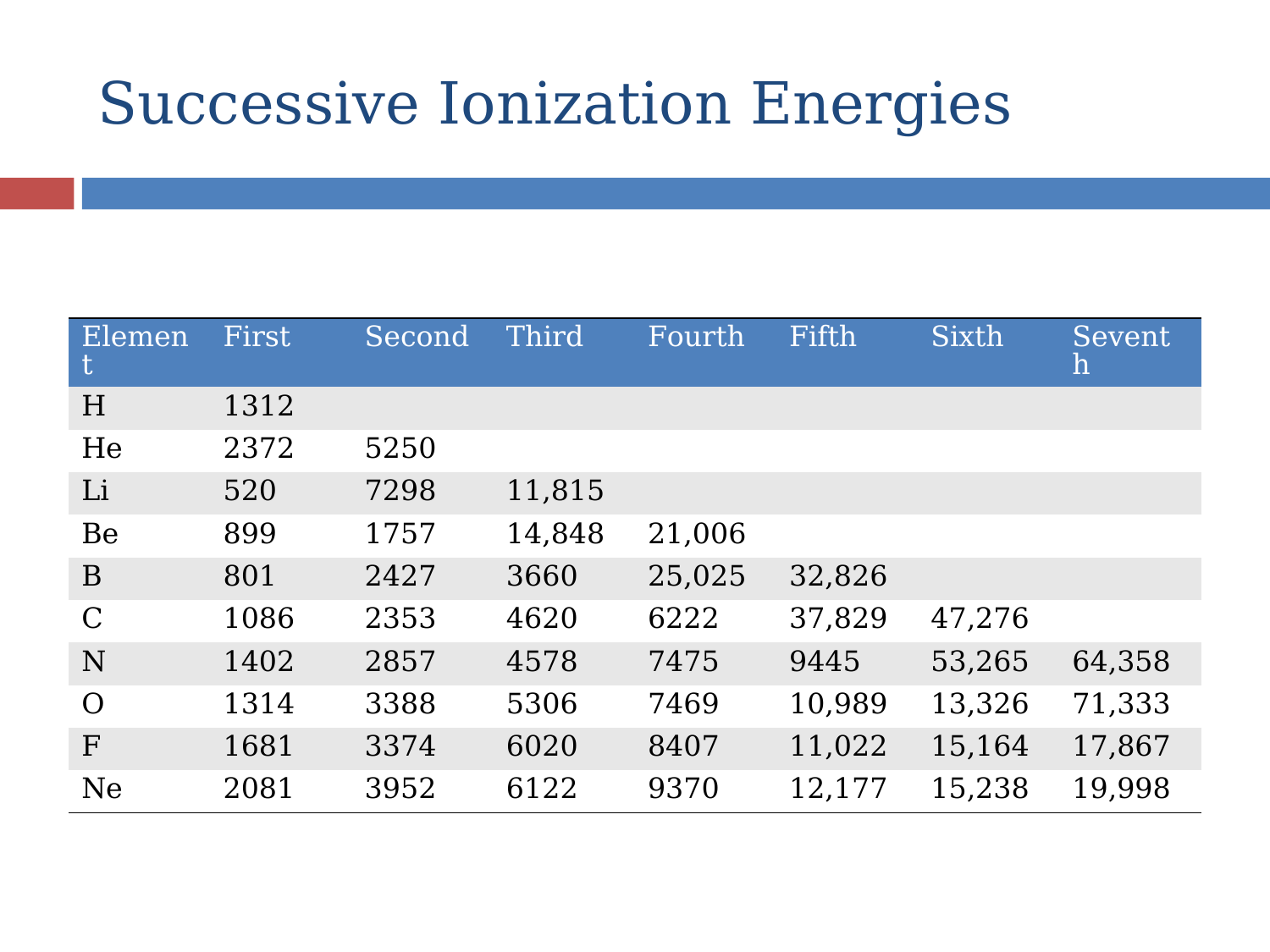

# Successive Ionization Energies
| Element | First | Second | Third | Fourth | Fifth | Sixth | Seventh |
| --- | --- | --- | --- | --- | --- | --- | --- |
| H | 1312 |  |  |  |  |  |  |
| He | 2372 | 5250 |  |  |  |  |  |
| Li | 520 | 7298 | 11,815 |  |  |  |  |
| Be | 899 | 1757 | 14,848 | 21,006 |  |  |  |
| B | 801 | 2427 | 3660 | 25,025 | 32,826 |  |  |
| C | 1086 | 2353 | 4620 | 6222 | 37,829 | 47,276 |  |
| N | 1402 | 2857 | 4578 | 7475 | 9445 | 53,265 | 64,358 |
| O | 1314 | 3388 | 5306 | 7469 | 10,989 | 13,326 | 71,333 |
| F | 1681 | 3374 | 6020 | 8407 | 11,022 | 15,164 | 17,867 |
| Ne | 2081 | 3952 | 6122 | 9370 | 12,177 | 15,238 | 19,998 |